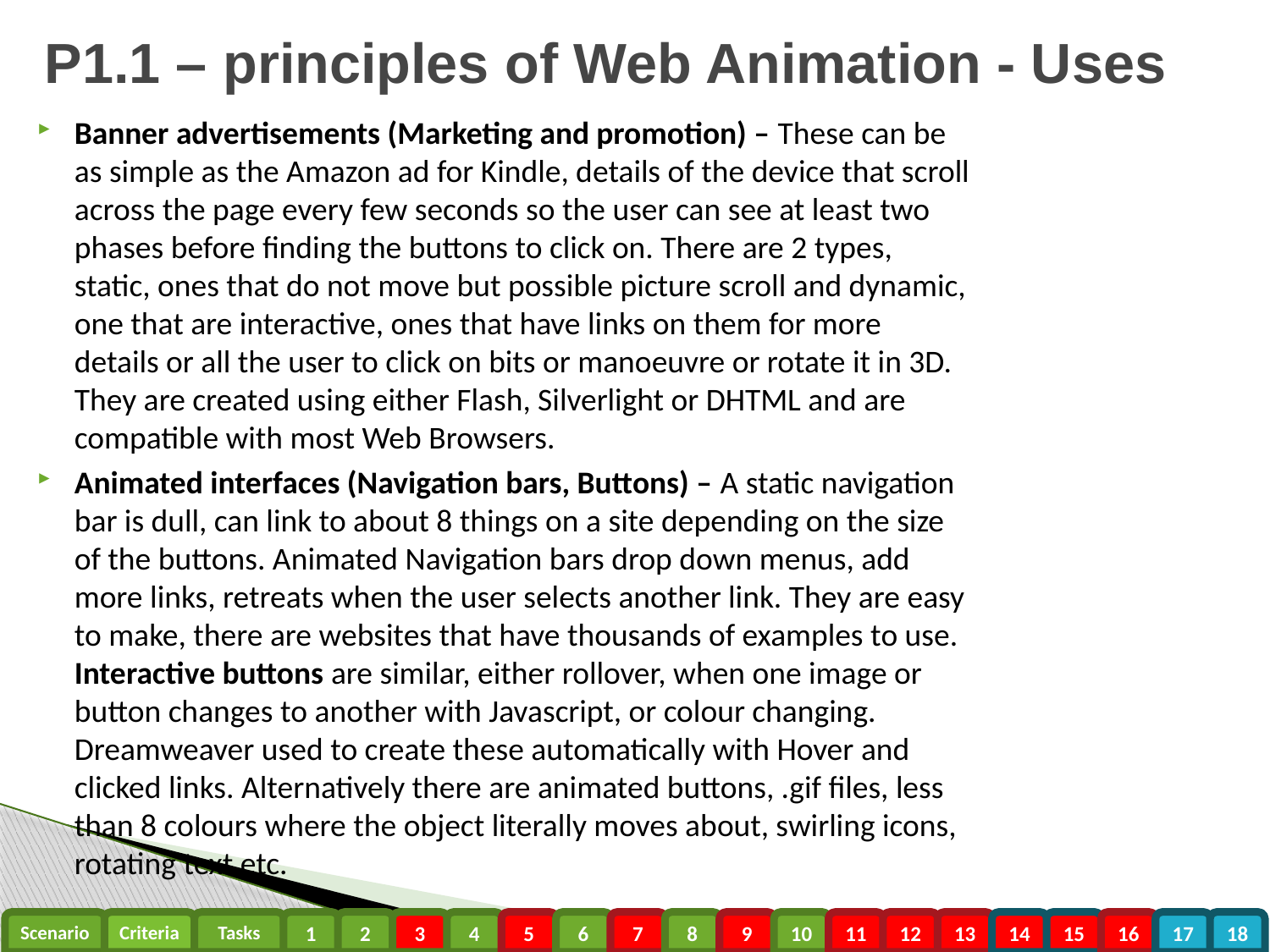

# P1.1 – principles of Web Animation - Uses
Banner advertisements (Marketing and promotion) – These can be as simple as the Amazon ad for Kindle, details of the device that scroll across the page every few seconds so the user can see at least two phases before finding the buttons to click on. There are 2 types, static, ones that do not move but possible picture scroll and dynamic, one that are interactive, ones that have links on them for more details or all the user to click on bits or manoeuvre or rotate it in 3D. They are created using either Flash, Silverlight or DHTML and are compatible with most Web Browsers.
Animated interfaces (Navigation bars, Buttons) – A static navigation bar is dull, can link to about 8 things on a site depending on the size of the buttons. Animated Navigation bars drop down menus, add more links, retreats when the user selects another link. They are easy to make, there are websites that have thousands of examples to use. Interactive buttons are similar, either rollover, when one image or button changes to another with Javascript, or colour changing. Dreamweaver used to create these automatically with Hover and clicked links. Alternatively there are animated buttons, .gif files, less than 8 colours where the object literally moves about, swirling icons, rotating text etc.